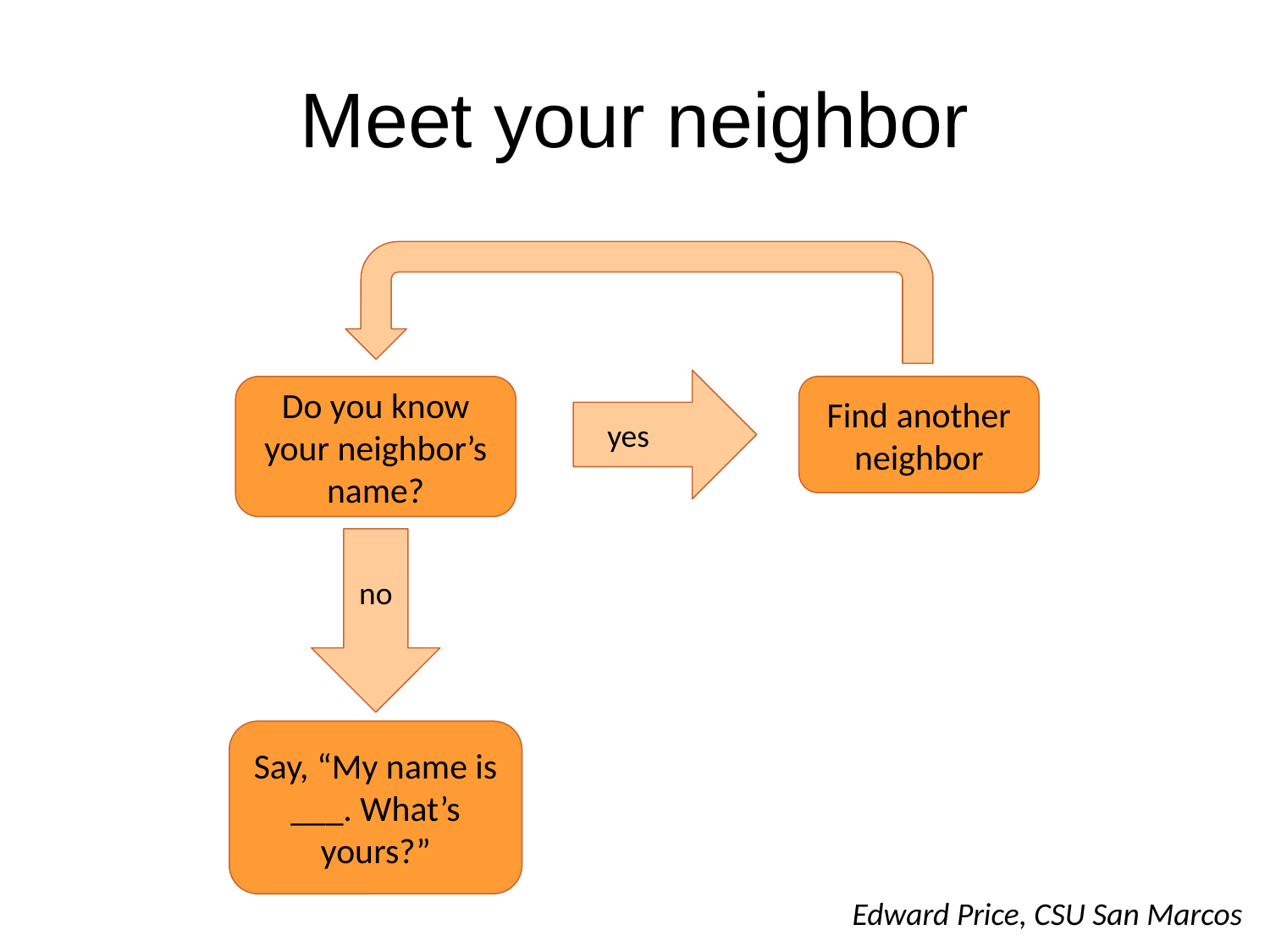

# Meet your neighbor

   yes
Do you know your neighbor’s name?
Find another neighbor
    no
Say, “My name is ___. What’s yours?”
Edward Price, CSU San Marcos